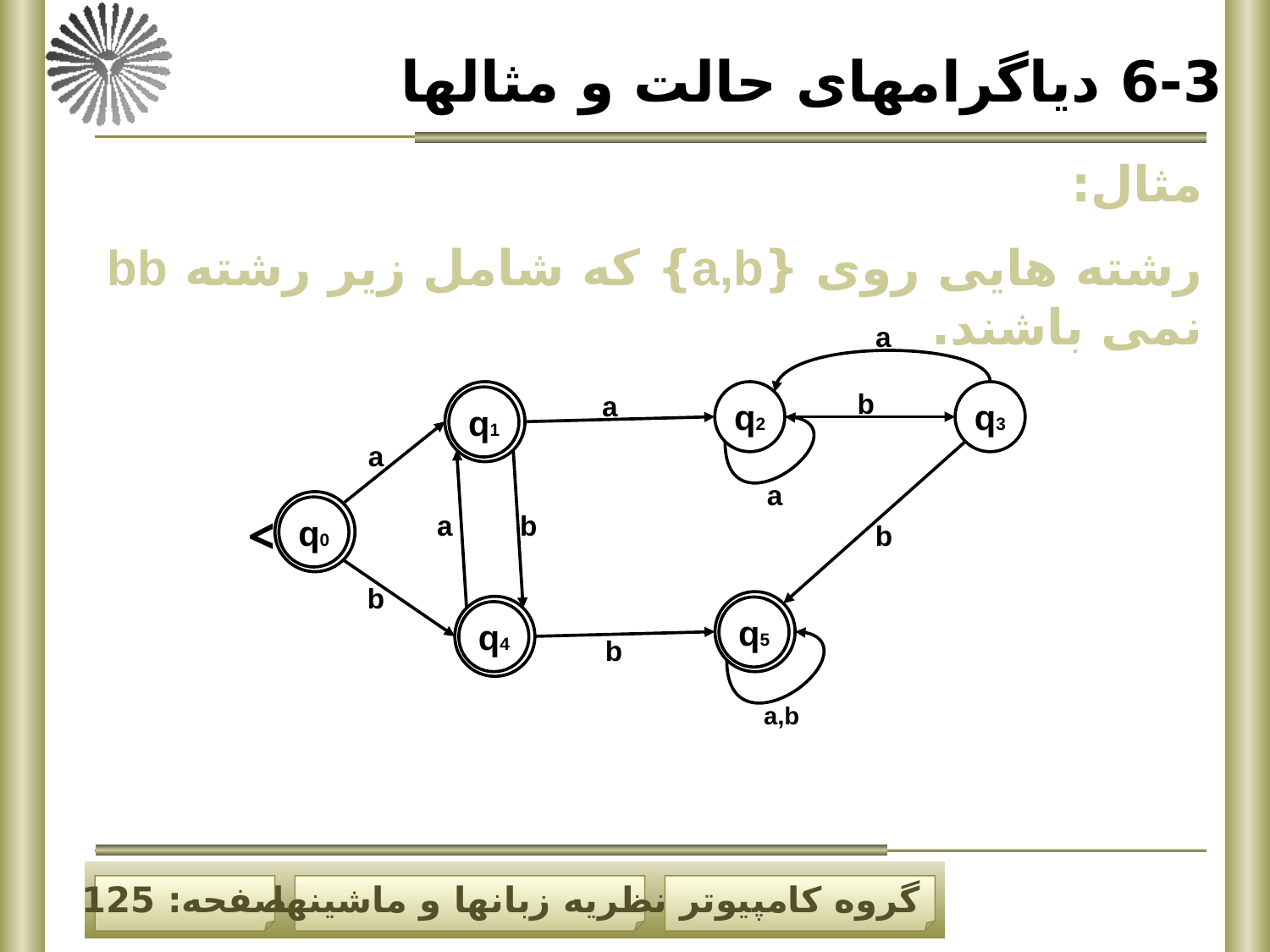

6-3 دیاگرامهای حالت و مثالها
مثال:
رشته هایی روی {a,b} که شامل زیر رشته bb نمی باشند.
a
b

q1
a
q2
q3
a
a

q0
>
a
b
b
b

q5

q4
b
a,b